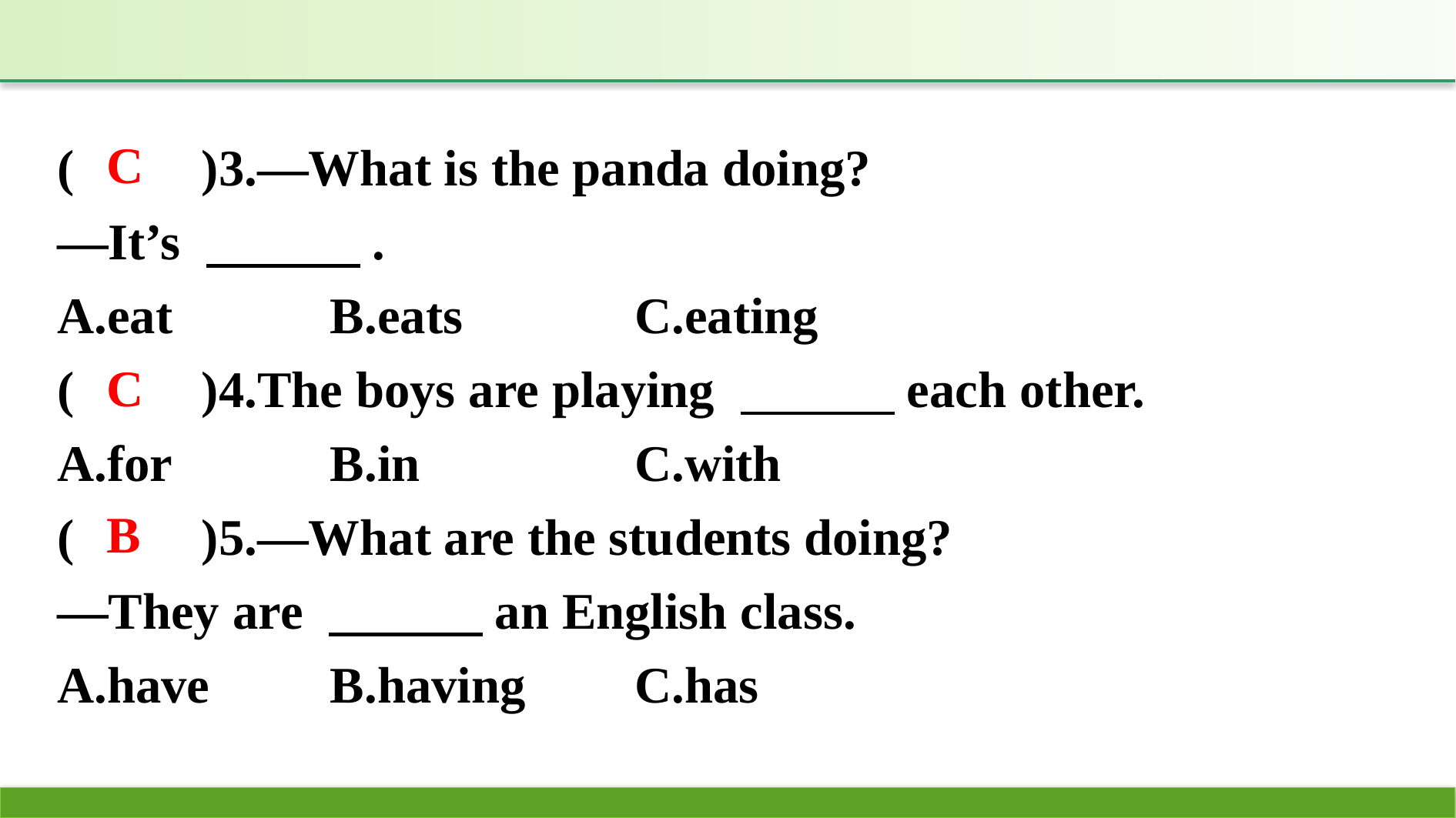

(　　)3.—What is the panda doing?
—It’s 　　　.
A.eat		B.eats		C.eating
(　　)4.The boys are playing 　　　each other.
A.for		B.in			C.with
(　　)5.—What are the students doing?
—They are 　　　an English class.
A.have	B.having		C.has
C
C
B